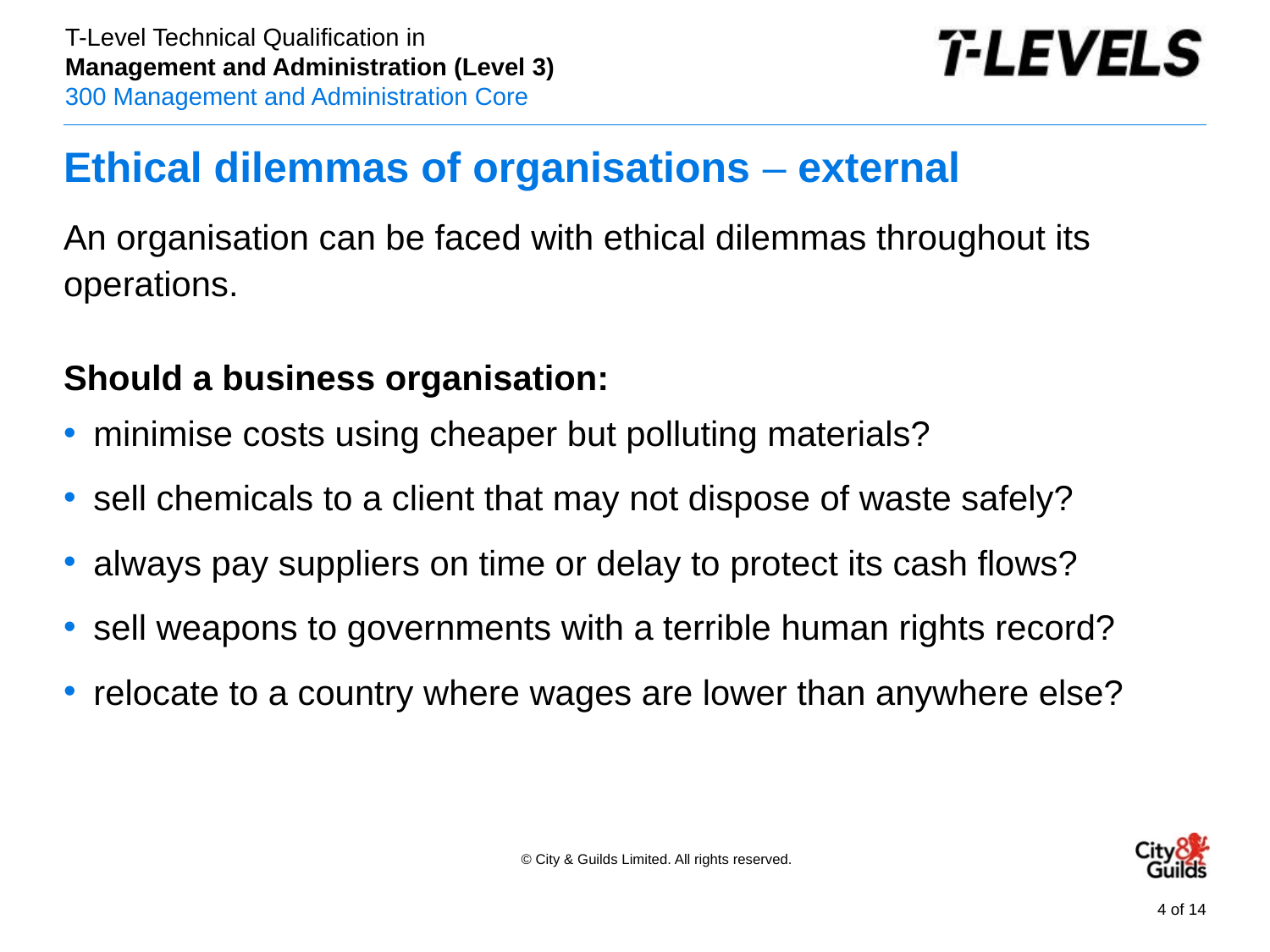

# Ethical dilemmas of organisations – external
An organisation can be faced with ethical dilemmas throughout its operations.

Should a business organisation:
minimise costs using cheaper but polluting materials?
sell chemicals to a client that may not dispose of waste safely?
always pay suppliers on time or delay to protect its cash flows?
sell weapons to governments with a terrible human rights record?
relocate to a country where wages are lower than anywhere else?